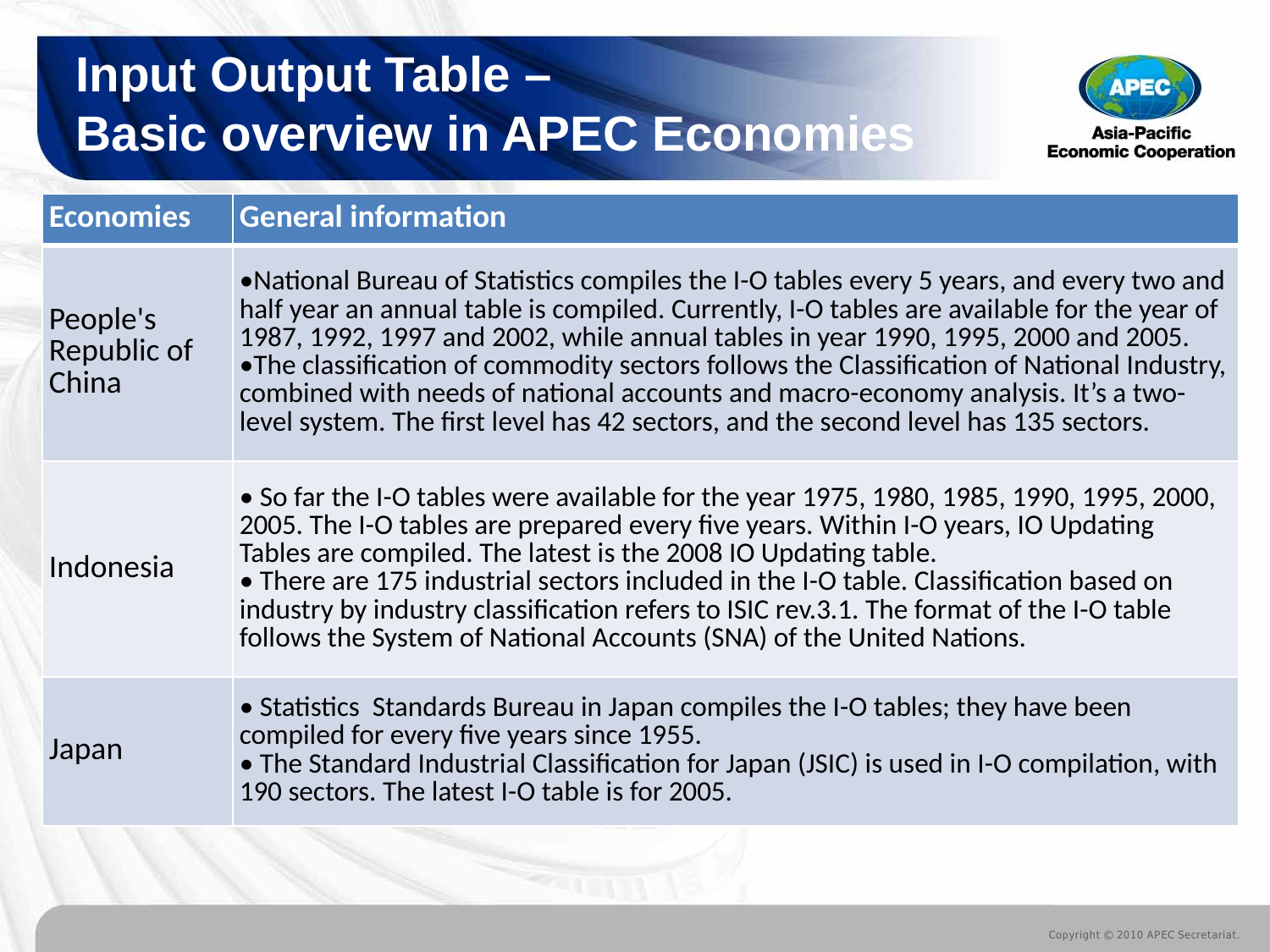

Input Output Table –
Basic overview in APEC Economies
| Economies | General information |
| --- | --- |
| People's Republic of China | •National Bureau of Statistics compiles the I-O tables every 5 years, and every two and half year an annual table is compiled. Currently, I-O tables are available for the year of 1987, 1992, 1997 and 2002, while annual tables in year 1990, 1995, 2000 and 2005. •The classification of commodity sectors follows the Classification of National Industry, combined with needs of national accounts and macro-economy analysis. It’s a two-level system. The first level has 42 sectors, and the second level has 135 sectors. |
| Indonesia | • So far the I-O tables were available for the year 1975, 1980, 1985, 1990, 1995, 2000, 2005. The I-O tables are prepared every five years. Within I-O years, IO Updating Tables are compiled. The latest is the 2008 IO Updating table. • There are 175 industrial sectors included in the I-O table. Classification based on industry by industry classification refers to ISIC rev.3.1. The format of the I-O table follows the System of National Accounts (SNA) of the United Nations. |
| Japan | • Statistics Standards Bureau in Japan compiles the I-O tables; they have been compiled for every five years since 1955. • The Standard Industrial Classification for Japan (JSIC) is used in I-O compilation, with 190 sectors. The latest I-O table is for 2005. |